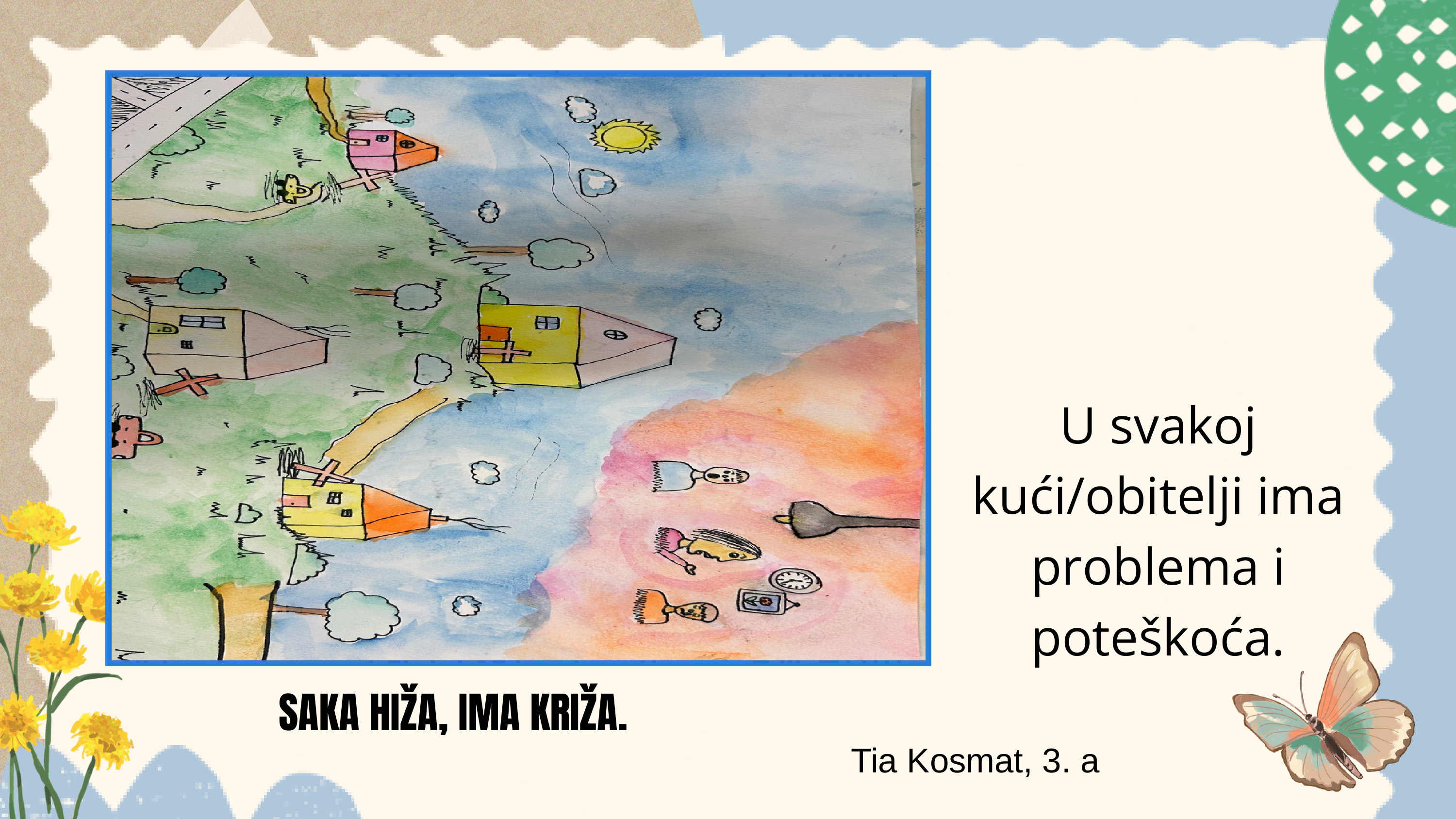

U svakoj kući/obitelji ima problema i poteškoća.

SAKA HIŽA, IMA KRIŽA.
Tia Kosmat, 3. a